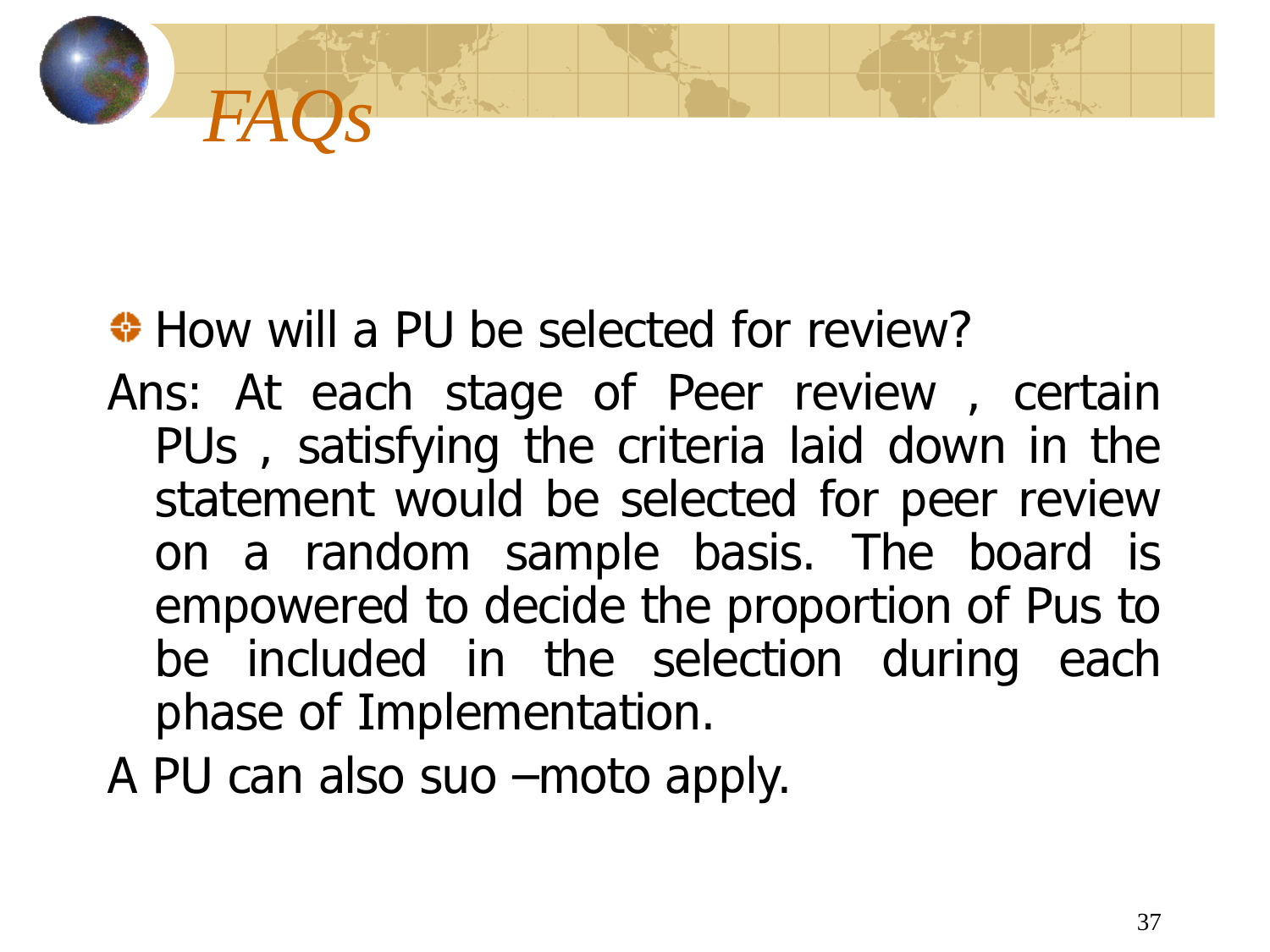

# FAQs
How will a PU be selected for review?
Ans: At each stage of Peer review , certain PUs , satisfying the criteria laid down in the statement would be selected for peer review on a random sample basis. The board is empowered to decide the proportion of Pus to be included in the selection during each phase of Implementation.
A PU can also suo –moto apply.
37